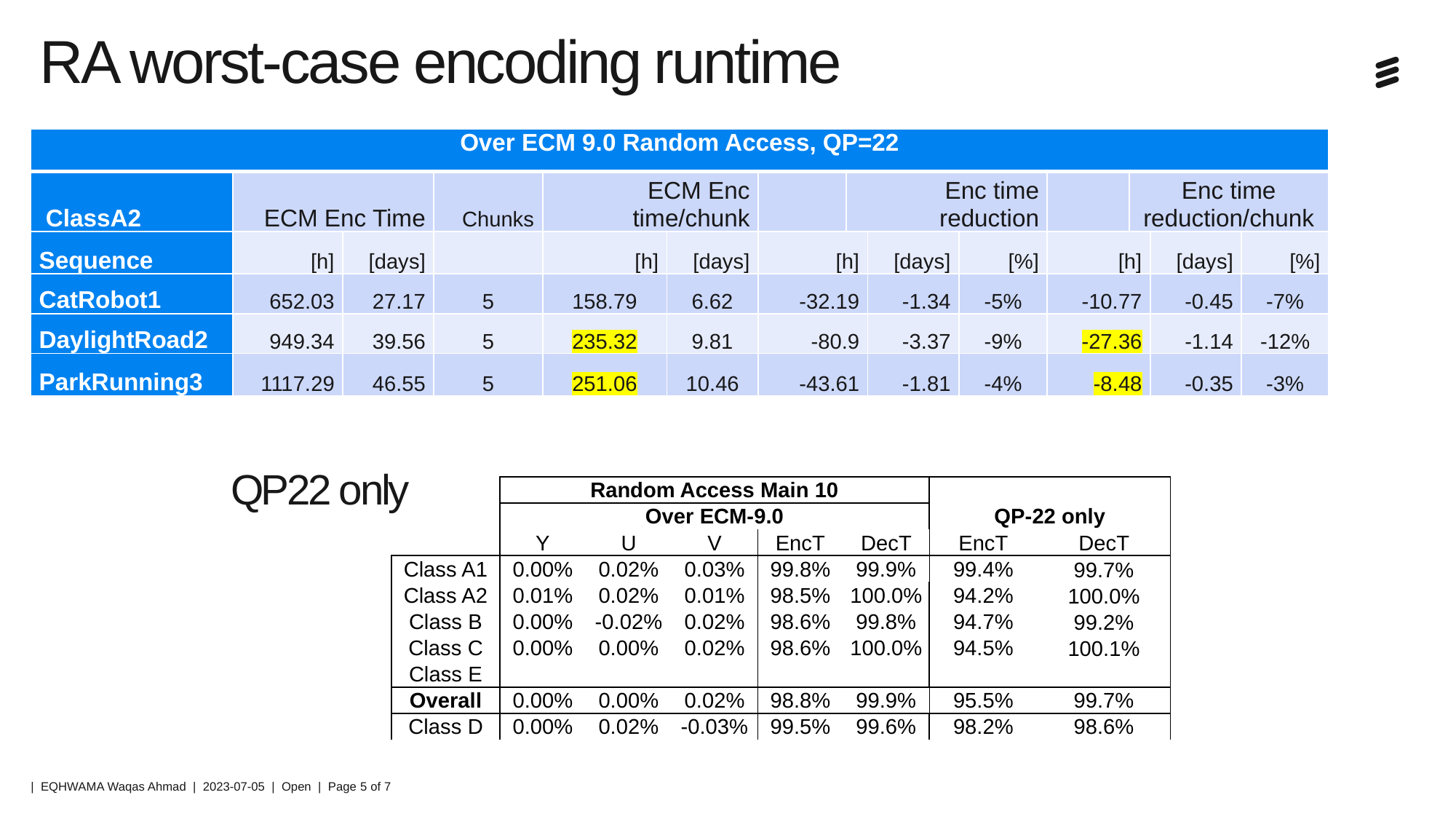

RA worst-case encoding runtime
| Over ECM 9.0 Random Access, QP=22 |  |  |  |  |  |  |  |  |  |  |  |  |  |
| --- | --- | --- | --- | --- | --- | --- | --- | --- | --- | --- | --- | --- | --- |
| ClassA2 | ECM Enc Time |  | Chunks | ECM Enc time/chunk |  |  | Enc time reduction |  |  |  | Enc time reduction/chunk |  |  |
| Sequence | [h] | [days] |  | [h] | [days] | [h] |  | [days] | [%] | [h] |  | [days] | [%] |
| CatRobot1 | 652.03 | 27.17 | 5 | 158.79 | 6.62 | -32.19 |  | -1.34 | -5% | -10.77 |  | -0.45 | -7% |
| DaylightRoad2 | 949.34 | 39.56 | 5 | 235.32 | 9.81 | -80.9 |  | -3.37 | -9% | -27.36 |  | -1.14 | -12% |
| ParkRunning3 | 1117.29 | 46.55 | 5 | 251.06 | 10.46 | -43.61 |  | -1.81 | -4% | -8.48 |  | -0.35 | -3% |
QP22 only
|  | Random Access Main 10 |  |  |  |  |  |  |
| --- | --- | --- | --- | --- | --- | --- | --- |
|  | Over ECM-9.0 |  |  |  |  | QP-22 only |  |
|  | Y | U | V | EncT | DecT | EncT | DecT |
| Class A1 | 0.00% | 0.02% | 0.03% | 99.8% | 99.9% | 99.4% | 99.7% |
| Class A2 | 0.01% | 0.02% | 0.01% | 98.5% | 100.0% | 94.2% | 100.0% |
| Class B | 0.00% | -0.02% | 0.02% | 98.6% | 99.8% | 94.7% | 99.2% |
| Class C | 0.00% | 0.00% | 0.02% | 98.6% | 100.0% | 94.5% | 100.1% |
| Class E |  |  |  |  |  |  |  |
| Overall | 0.00% | 0.00% | 0.02% | 98.8% | 99.9% | 95.5% | 99.7% |
| Class D | 0.00% | 0.02% | -0.03% | 99.5% | 99.6% | 98.2% | 98.6% |